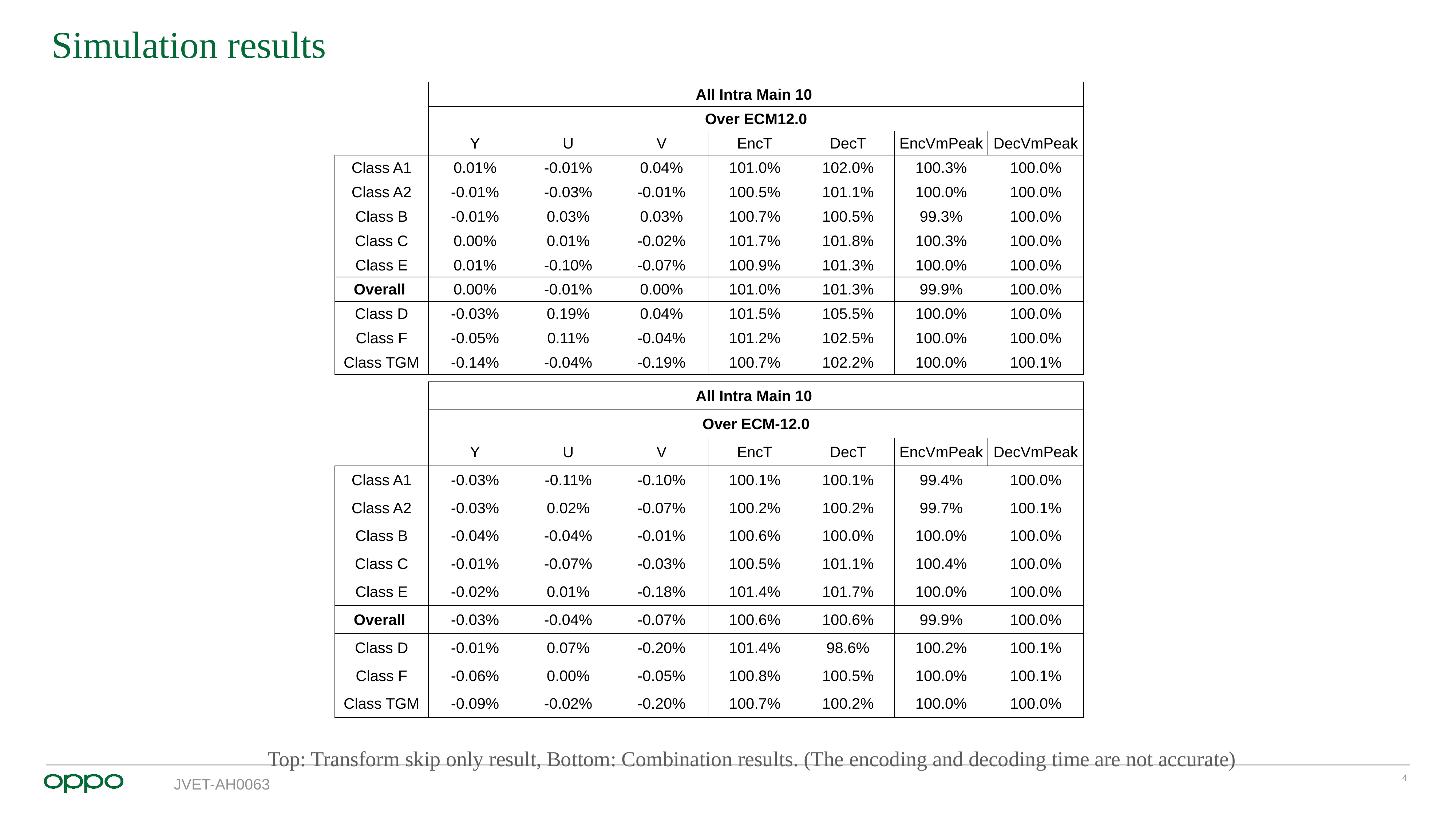

# Simulation results
|  | All Intra Main 10 |  |  |  |  |  |  |
| --- | --- | --- | --- | --- | --- | --- | --- |
|  | Over ECM12.0 |  |  |  |  |  |  |
|  | Y | U | V | EncT | DecT | EncVmPeak | DecVmPeak |
| Class A1 | 0.01% | -0.01% | 0.04% | 101.0% | 102.0% | 100.3% | 100.0% |
| Class A2 | -0.01% | -0.03% | -0.01% | 100.5% | 101.1% | 100.0% | 100.0% |
| Class B | -0.01% | 0.03% | 0.03% | 100.7% | 100.5% | 99.3% | 100.0% |
| Class C | 0.00% | 0.01% | -0.02% | 101.7% | 101.8% | 100.3% | 100.0% |
| Class E | 0.01% | -0.10% | -0.07% | 100.9% | 101.3% | 100.0% | 100.0% |
| Overall | 0.00% | -0.01% | 0.00% | 101.0% | 101.3% | 99.9% | 100.0% |
| Class D | -0.03% | 0.19% | 0.04% | 101.5% | 105.5% | 100.0% | 100.0% |
| Class F | -0.05% | 0.11% | -0.04% | 101.2% | 102.5% | 100.0% | 100.0% |
| Class TGM | -0.14% | -0.04% | -0.19% | 100.7% | 102.2% | 100.0% | 100.1% |
|  | All Intra Main 10 |  |  |  |  |  |  |
| --- | --- | --- | --- | --- | --- | --- | --- |
|  | Over ECM-12.0 |  |  |  |  |  |  |
|  | Y | U | V | EncT | DecT | EncVmPeak | DecVmPeak |
| Class A1 | -0.03% | -0.11% | -0.10% | 100.1% | 100.1% | 99.4% | 100.0% |
| Class A2 | -0.03% | 0.02% | -0.07% | 100.2% | 100.2% | 99.7% | 100.1% |
| Class B | -0.04% | -0.04% | -0.01% | 100.6% | 100.0% | 100.0% | 100.0% |
| Class C | -0.01% | -0.07% | -0.03% | 100.5% | 101.1% | 100.4% | 100.0% |
| Class E | -0.02% | 0.01% | -0.18% | 101.4% | 101.7% | 100.0% | 100.0% |
| Overall | -0.03% | -0.04% | -0.07% | 100.6% | 100.6% | 99.9% | 100.0% |
| Class D | -0.01% | 0.07% | -0.20% | 101.4% | 98.6% | 100.2% | 100.1% |
| Class F | -0.06% | 0.00% | -0.05% | 100.8% | 100.5% | 100.0% | 100.1% |
| Class TGM | -0.09% | -0.02% | -0.20% | 100.7% | 100.2% | 100.0% | 100.0% |
Top: Transform skip only result, Bottom: Combination results. (The encoding and decoding time are not accurate)
JVET-AH0063